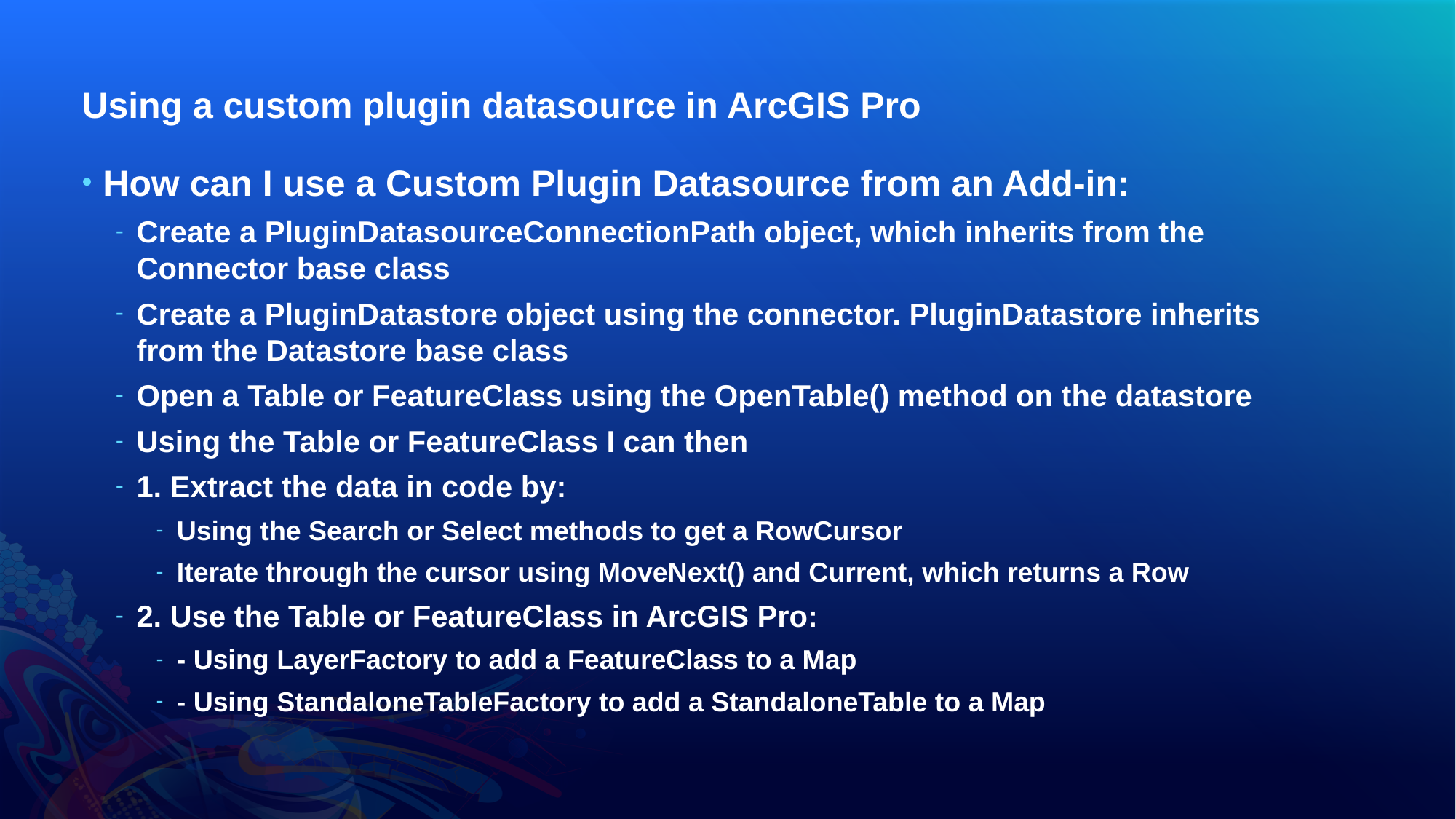

# Using a custom plugin datasource in ArcGIS Pro
How can I use a Custom Plugin Datasource from an Add-in:
Create a PluginDatasourceConnectionPath object, which inherits from the Connector base class
Create a PluginDatastore object using the connector. PluginDatastore inherits from the Datastore base class
Open a Table or FeatureClass using the OpenTable() method on the datastore
Using the Table or FeatureClass I can then
1. Extract the data in code by:
Using the Search or Select methods to get a RowCursor
Iterate through the cursor using MoveNext() and Current, which returns a Row
2. Use the Table or FeatureClass in ArcGIS Pro:
- Using LayerFactory to add a FeatureClass to a Map
- Using StandaloneTableFactory to add a StandaloneTable to a Map